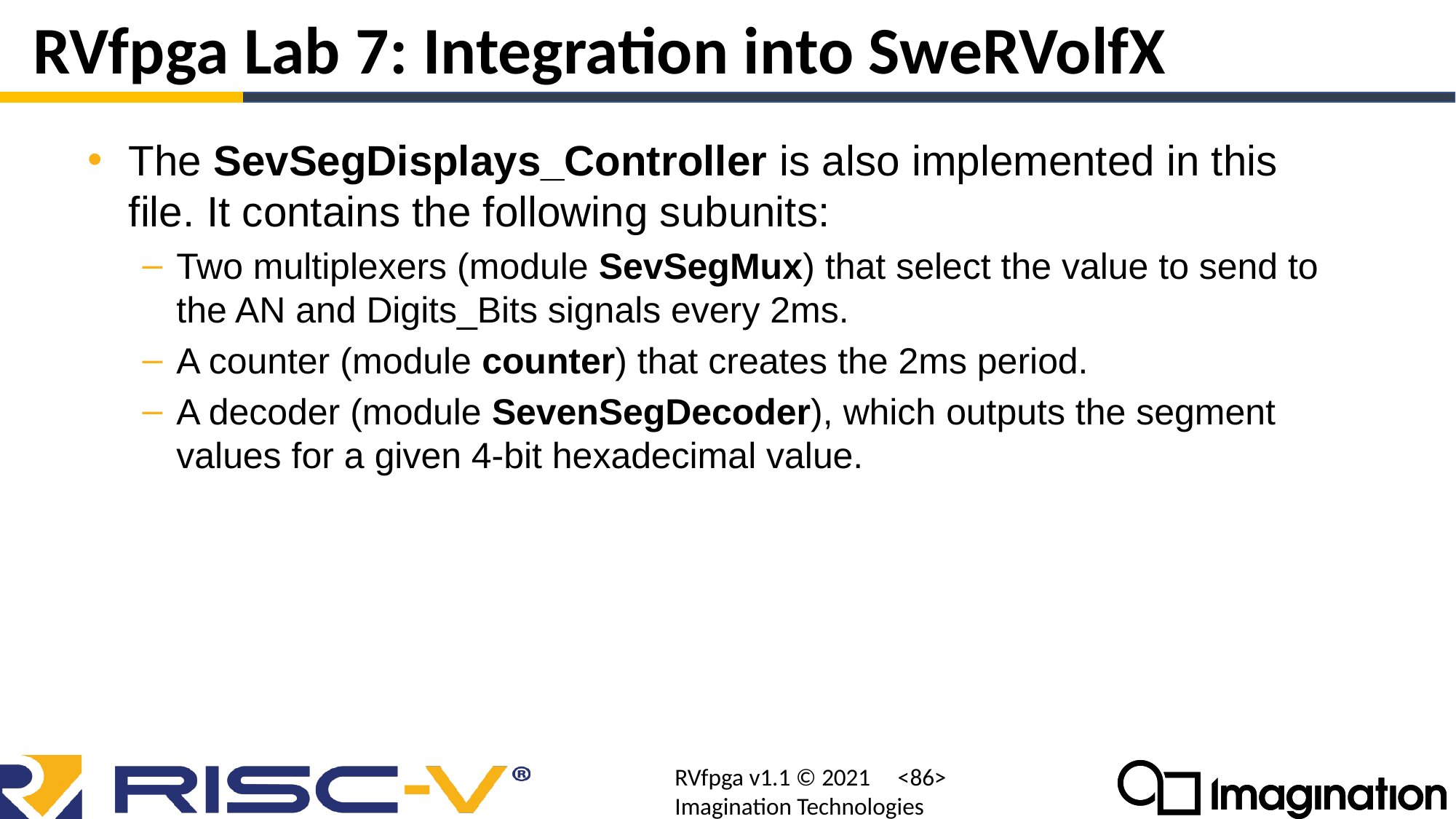

# RVfpga Lab 7: Integration into SweRVolfX
The SevSegDisplays_Controller is also implemented in this file. It contains the following subunits:
Two multiplexers (module SevSegMux) that select the value to send to the AN and Digits_Bits signals every 2ms.
A counter (module counter) that creates the 2ms period.
A decoder (module SevenSegDecoder), which outputs the segment values for a given 4-bit hexadecimal value.